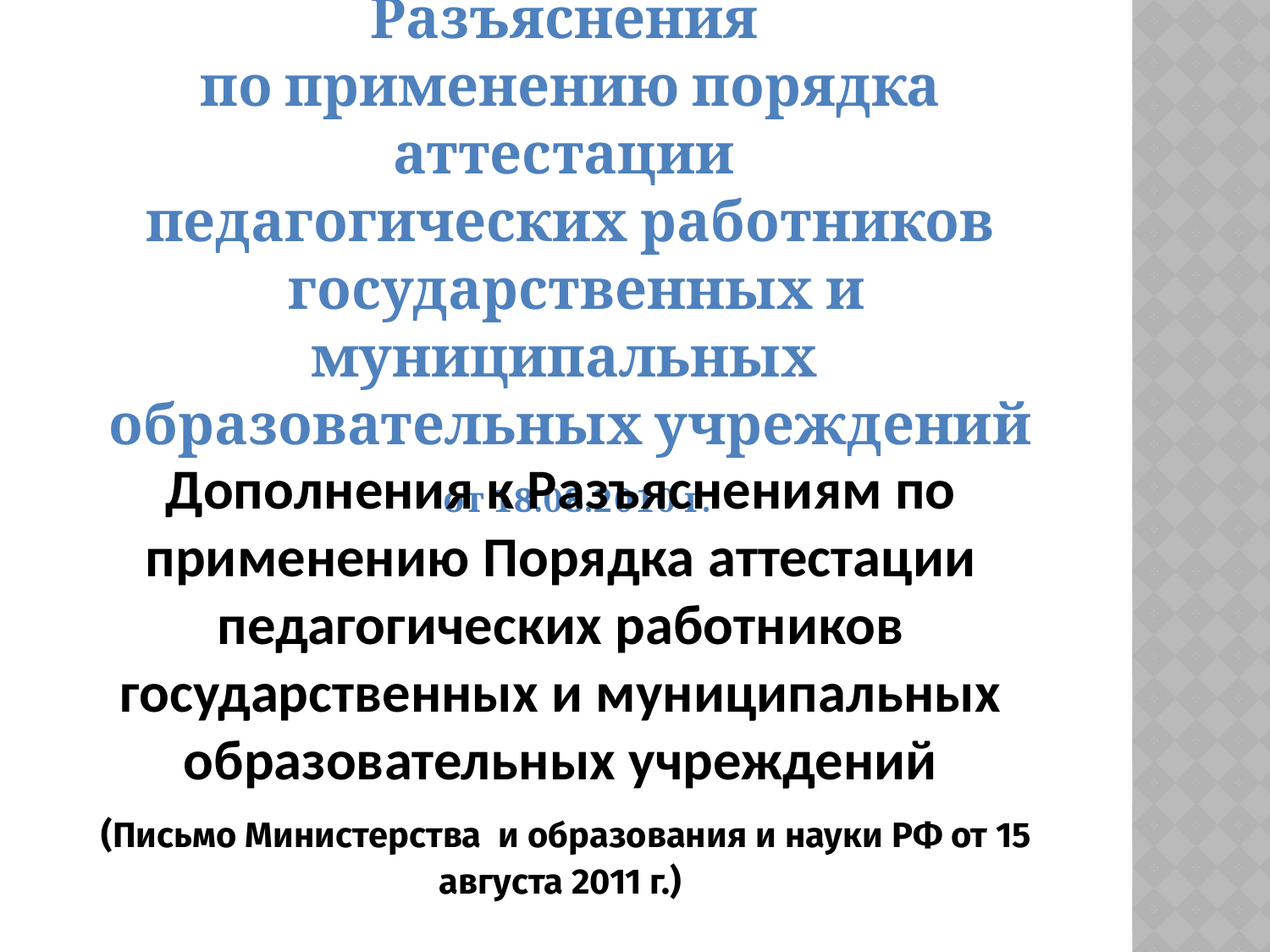

Разъяснения
по применению порядка аттестации
педагогических работников
 государственных и муниципальных
образовательных учреждений
 от 18.08.2010 г.

Дополнения к Разъяснениям по применению Порядка аттестации педагогических работников государственных и муниципальных образовательных учреждений
 (Письмо Министерства  и образования и науки РФ от 15 августа 2011 г.)